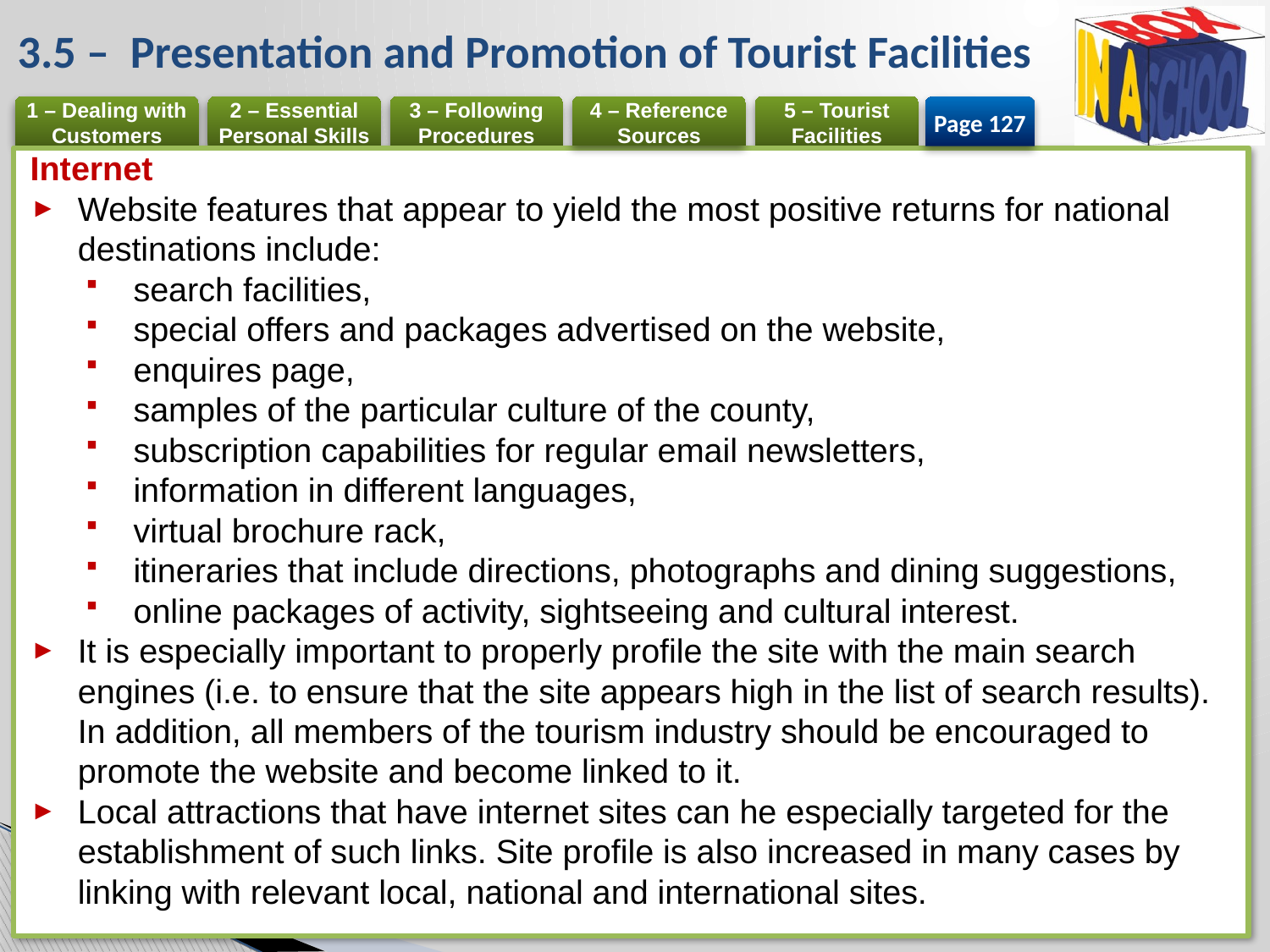

# 3.5 –  Presentation and Promotion of Tourist Facilities
Page 127
Internet
Website features that appear to yield the most positive returns for national destinations include:
search facilities,
special offers and packages advertised on the website,
enquires page,
samples of the particular culture of the county,
subscription capabilities for regular email newsletters,
information in different languages,
virtual brochure rack,
itineraries that include directions, photographs and dining suggestions,
online packages of activity, sightseeing and cultural interest.
It is especially important to properly profile the site with the main search engines (i.e. to ensure that the site appears high in the list of search results). In addition, all members of the tourism industry should be encouraged to promote the website and become linked to it.
Local attractions that have internet sites can he especially targeted for the establishment of such links. Site profile is also increased in many cases by linking with relevant local, national and international sites.